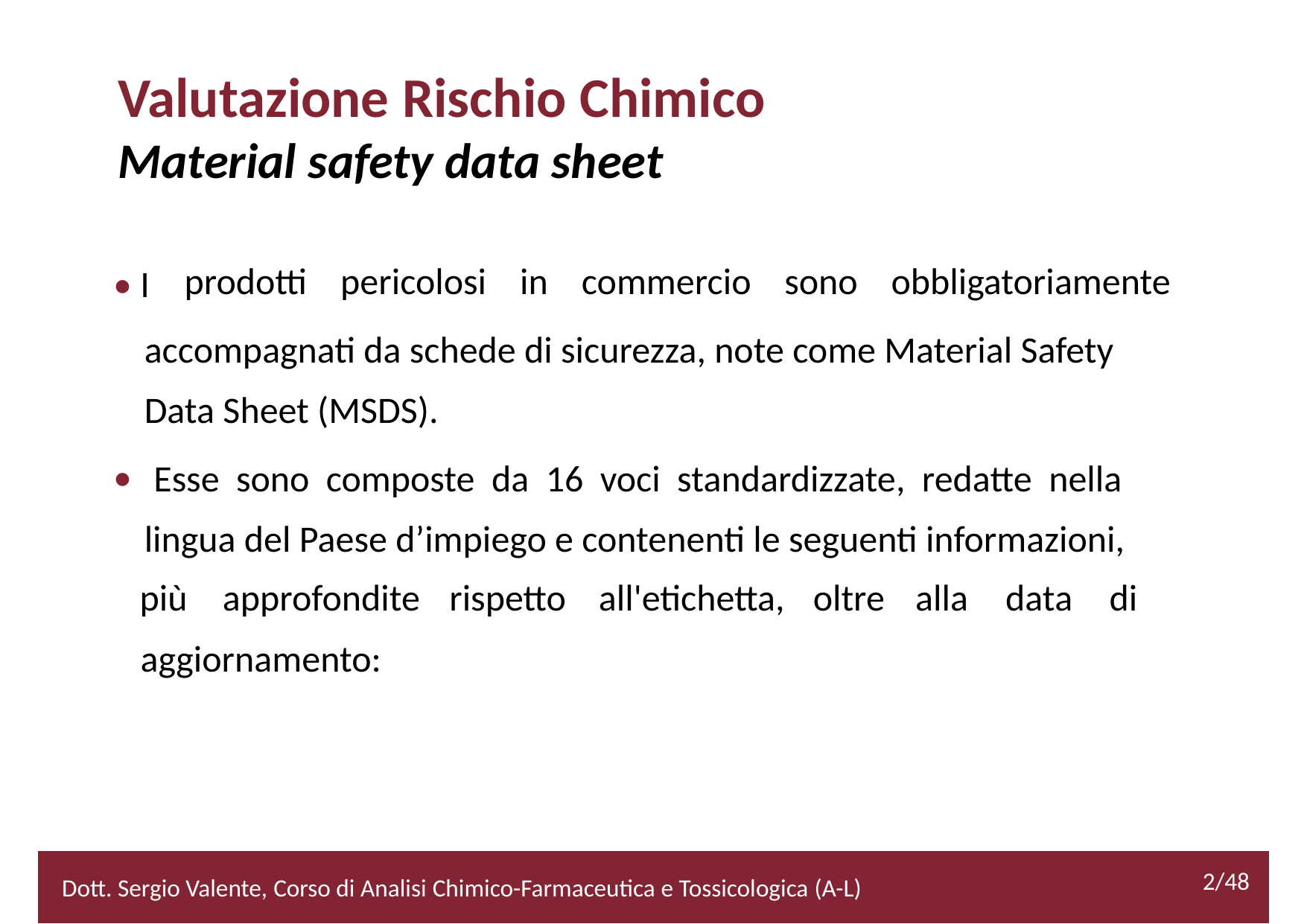

Valutazione Rischio Chimico
Material safety data sheet
• I
prodotti    pericolosi    in    commercio    sono    obbligatoriamente
accompagnati da schede di sicurezza, note come Material Safety

Data Sheet (MSDS).

	Esse  sono  composte  da  16  voci  standardizzate,  redatte  nella

lingua del Paese d’impiego e contenenti le seguenti informazioni,
•
più
approfondite
rispetto
all'etichetta,
oltre
alla
data
di
aggiornamento:

2/48
2/52
Dott. Sergio Valente, Corso di Analisi Chimico-Farmaceutica e Tossicologica (A-L)